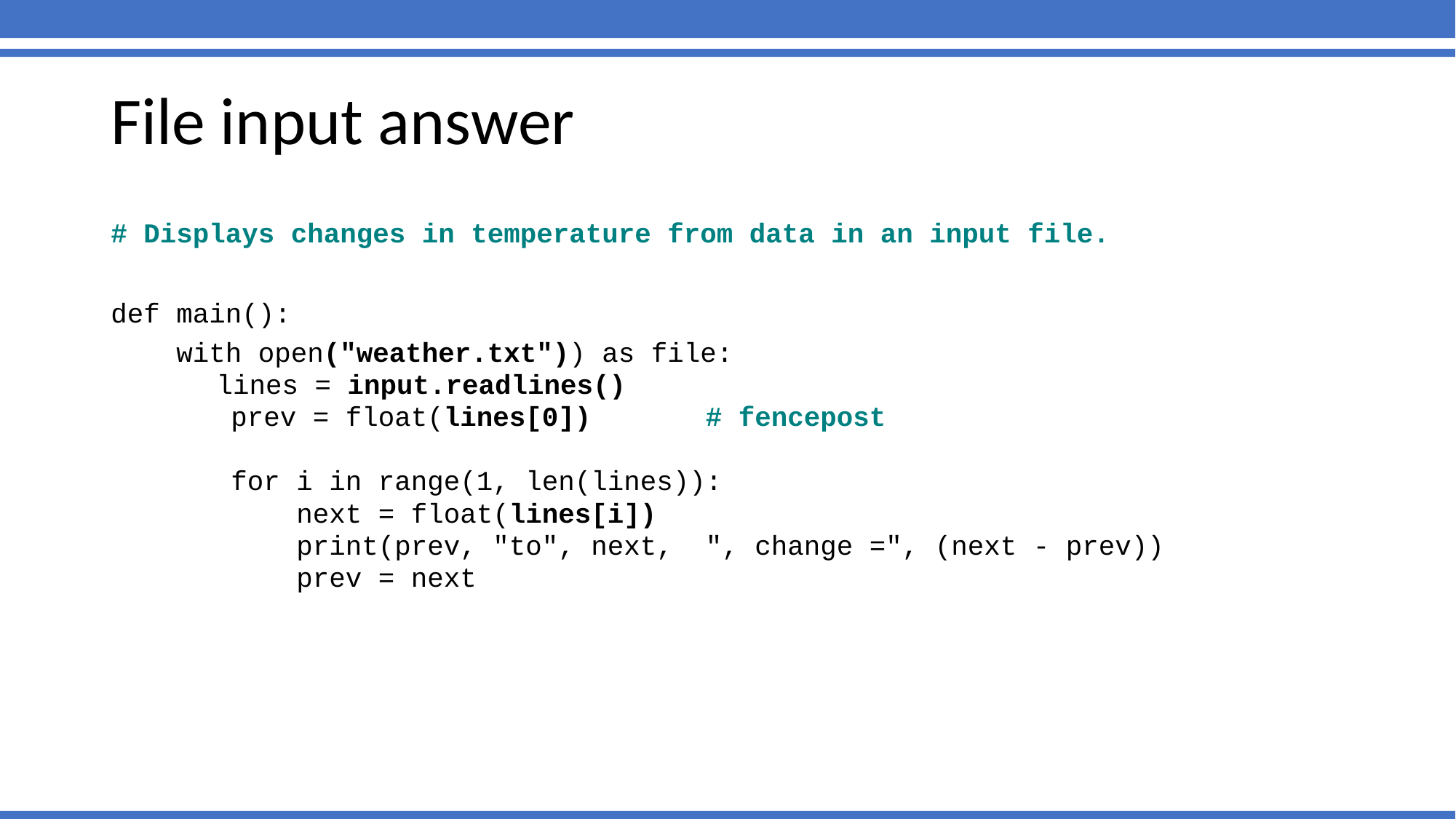

# File input answer
# Displays changes in temperature from data in an input file.

def main():
    with open("weather.txt")) as file:
    lines = input.readlines()
    prev = float(lines[0])       # fencepost

    for i in range(1, len(lines)):
        next = float(lines[i])
        print(prev, "to", next,  ", change =", (next - prev))
        prev = next